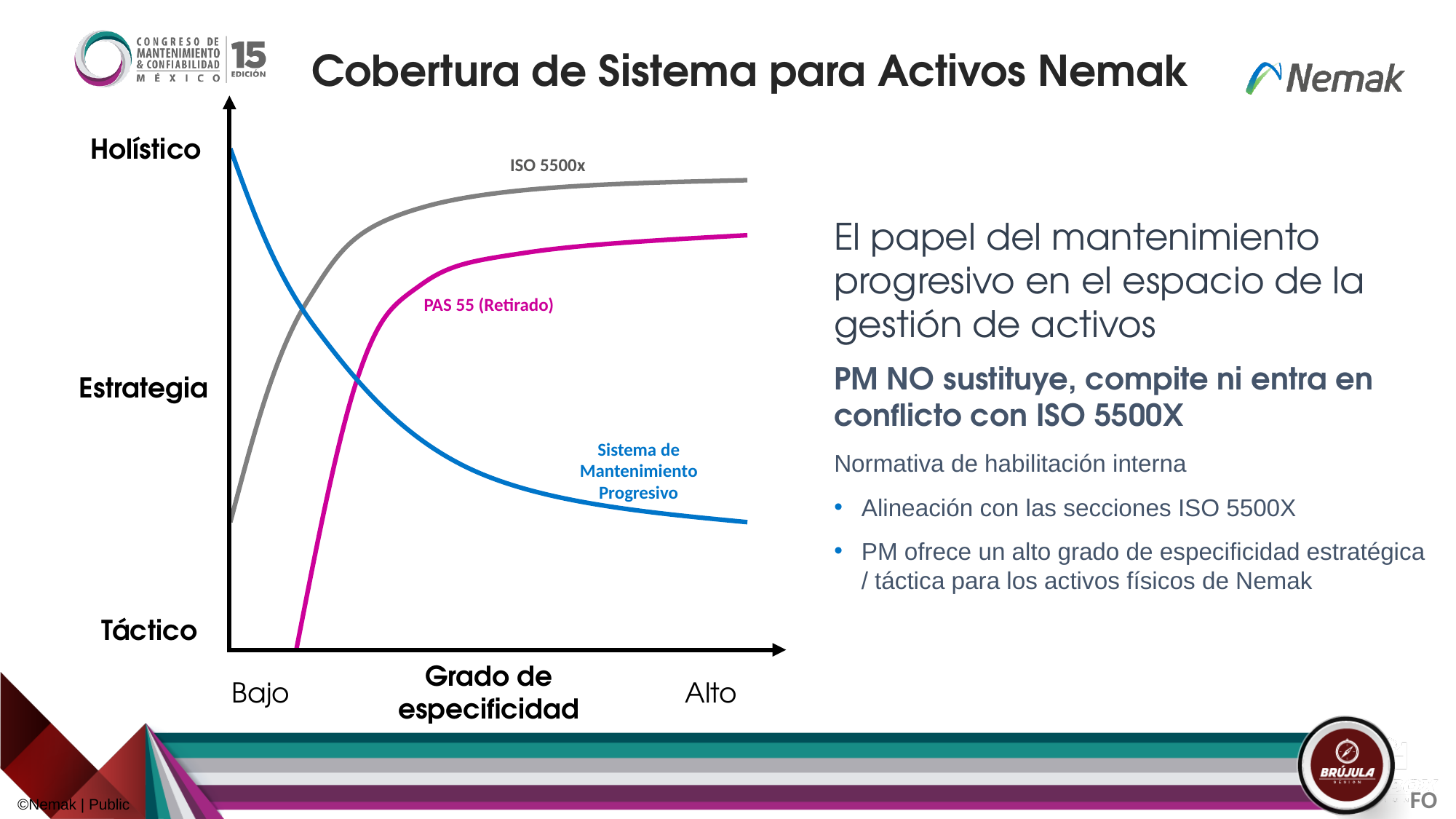

16
# Cobertura de Sistema para Activos Nemak
Holístico
ISO 5500x

El papel del mantenimiento progresivo en el espacio de la gestión de activos
PM NO sustituye, compite ni entra en conflicto con ISO 5500X
Normativa de habilitación interna
Alineación con las secciones ISO 5500X
PM ofrece un alto grado de especificidad estratégica / táctica para los activos físicos de Nemak

PAS 55 (Retirado)
Estrategia
Sistema de Mantenimiento Progresivo
Táctico
Grado de especificidad
Bajo
Alto
FO